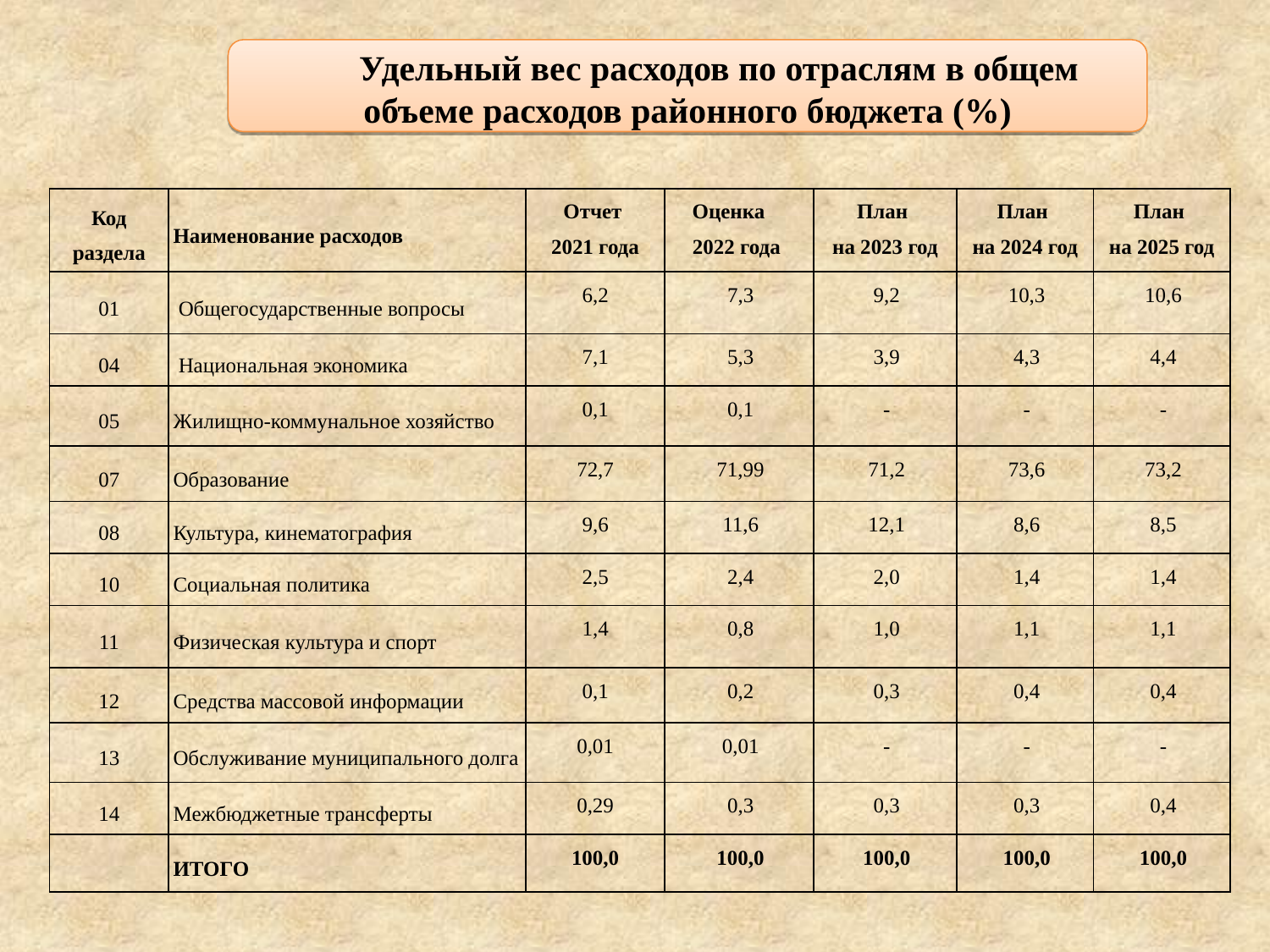

Удельный вес расходов по отраслям в общем объеме расходов районного бюджета (%)

| Код раздела | Наименование расходов | Отчет 2021 года | Оценка 2022 года | План на 2023 год | План на 2024 год | План на 2025 год |
| --- | --- | --- | --- | --- | --- | --- |
| 01 | Общегосударственные вопросы | 6,2 | 7,3 | 9,2 | 10,3 | 10,6 |
| 04 | Национальная экономика | 7,1 | 5,3 | 3,9 | 4,3 | 4,4 |
| 05 | Жилищно-коммунальное хозяйство | 0,1 | 0,1 | - | - | - |
| 07 | Образование | 72,7 | 71,99 | 71,2 | 73,6 | 73,2 |
| 08 | Культура, кинематография | 9,6 | 11,6 | 12,1 | 8,6 | 8,5 |
| 10 | Социальная политика | 2,5 | 2,4 | 2,0 | 1,4 | 1,4 |
| 11 | Физическая культура и спорт | 1,4 | 0,8 | 1,0 | 1,1 | 1,1 |
| 12 | Средства массовой информации | 0,1 | 0,2 | 0,3 | 0,4 | 0,4 |
| 13 | Обслуживание муниципального долга | 0,01 | 0,01 | - | - | - |
| 14 | Межбюджетные трансферты | 0,29 | 0,3 | 0,3 | 0,3 | 0,4 |
|  | ИТОГО | 100,0 | 100,0 | 100,0 | 100,0 | 100,0 |